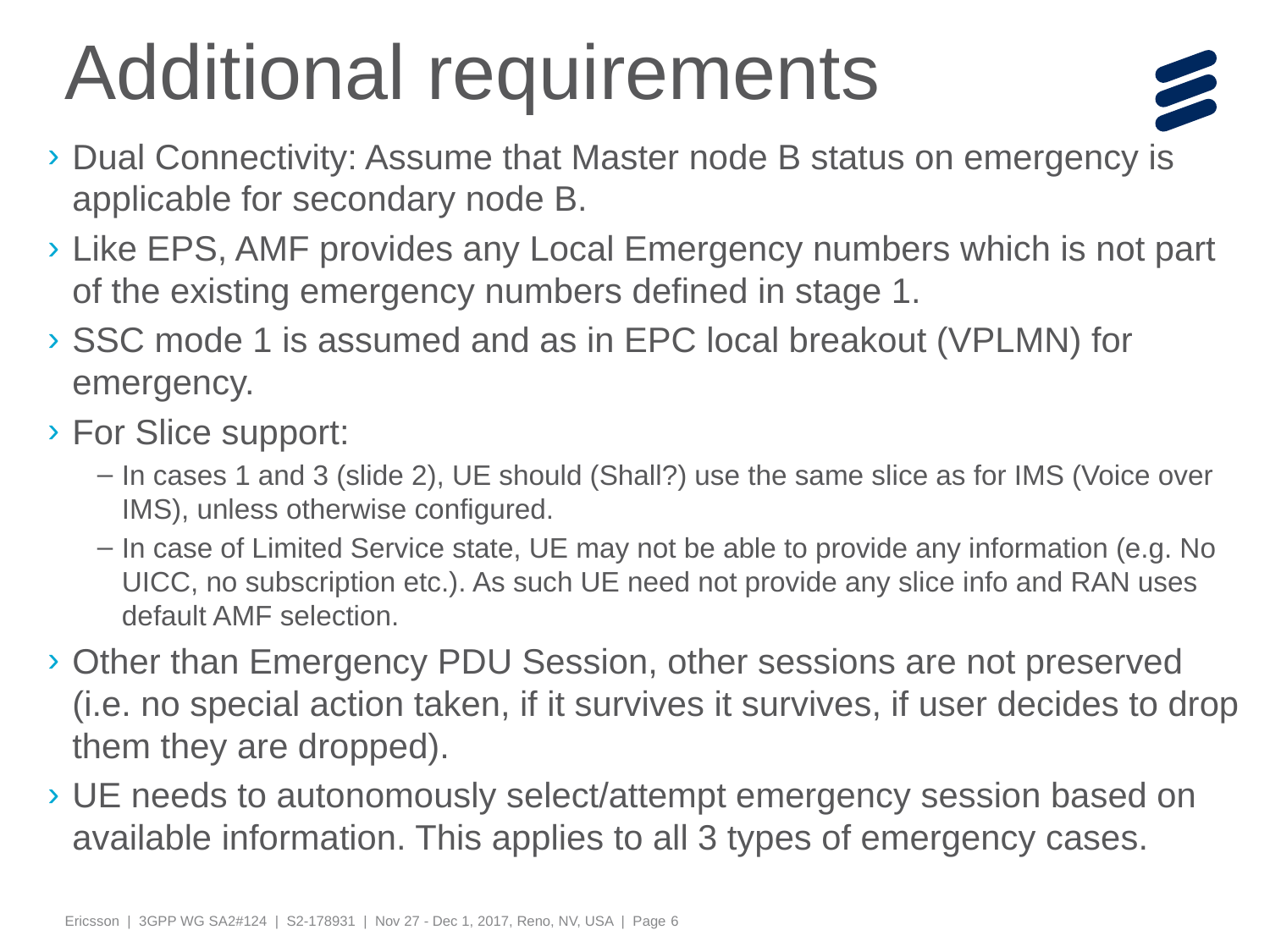

# Additional requirements
Dual Connectivity: Assume that Master node B status on emergency is applicable for secondary node B.
Like EPS, AMF provides any Local Emergency numbers which is not part of the existing emergency numbers defined in stage 1.
SSC mode 1 is assumed and as in EPC local breakout (VPLMN) for emergency.
For Slice support:
In cases 1 and 3 (slide 2), UE should (Shall?) use the same slice as for IMS (Voice over IMS), unless otherwise configured.
In case of Limited Service state, UE may not be able to provide any information (e.g. No UICC, no subscription etc.). As such UE need not provide any slice info and RAN uses default AMF selection.
Other than Emergency PDU Session, other sessions are not preserved (i.e. no special action taken, if it survives it survives, if user decides to drop them they are dropped).
UE needs to autonomously select/attempt emergency session based on available information. This applies to all 3 types of emergency cases.